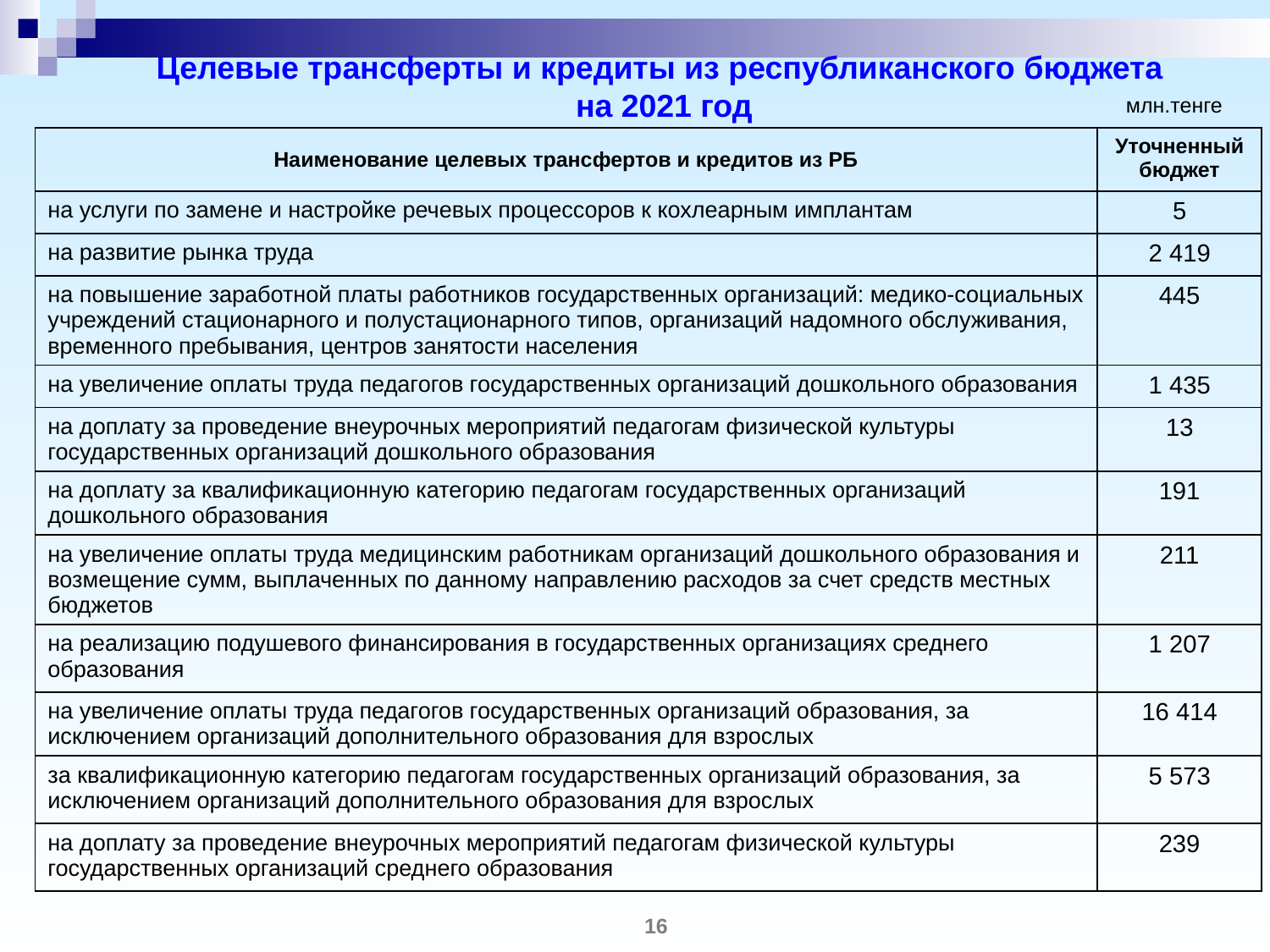

Целевые трансферты и кредиты из республиканского бюджета
на 2021 год
млн.тенге
| Наименование целевых трансфертов и кредитов из РБ | Уточненный бюджет |
| --- | --- |
| на услуги по замене и настройке речевых процессоров к кохлеарным имплантам | 5 |
| на развитие рынка труда | 2 419 |
| на повышение заработной платы работников государственных организаций: медико-социальных учреждений стационарного и полустационарного типов, организаций надомного обслуживания, временного пребывания, центров занятости населения | 445 |
| на увеличение оплаты труда педагогов государственных организаций дошкольного образования | 1 435 |
| на доплату за проведение внеурочных мероприятий педагогам физической культуры государственных организаций дошкольного образования | 13 |
| на доплату за квалификационную категорию педагогам государственных организаций дошкольного образования | 191 |
| на увеличение оплаты труда медицинским работникам организаций дошкольного образования и возмещение сумм, выплаченных по данному направлению расходов за счет средств местных бюджетов | 211 |
| на реализацию подушевого финансирования в государственных организациях среднего образования | 1 207 |
| на увеличение оплаты труда педагогов государственных организаций образования, за исключением организаций дополнительного образования для взрослых | 16 414 |
| за квалификационную категорию педагогам государственных организаций образования, за исключением организаций дополнительного образования для взрослых | 5 573 |
| на доплату за проведение внеурочных мероприятий педагогам физической культуры государственных организаций среднего образования | 239 |
16